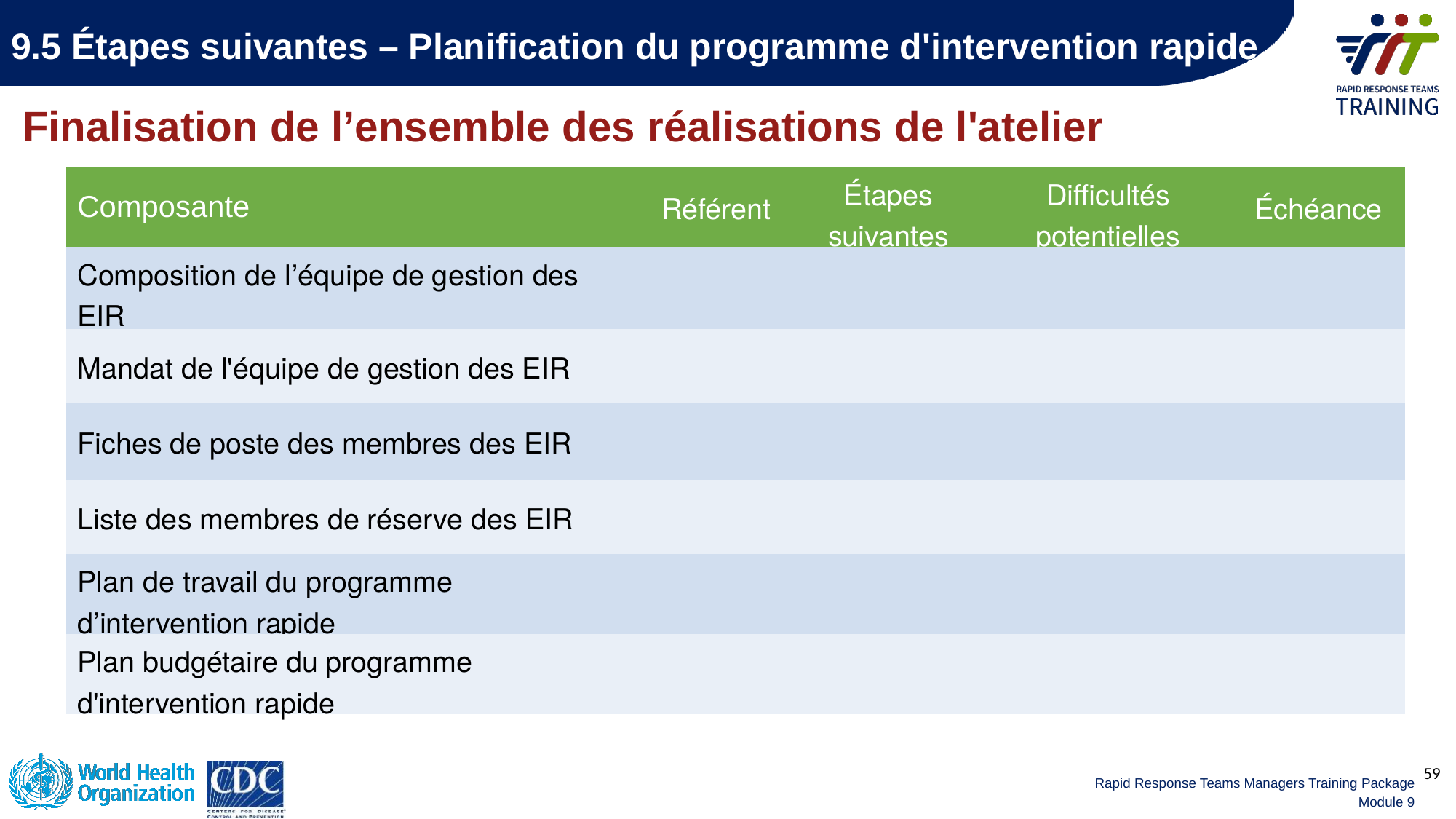

9.5 Étapes suivantes – Planification du programme d'intervention rapide
Finalisation de lʼensemble des réalisations de l'atelier

| Composante | Référent | Étapes suivantes | Difficultés potentielles | Échéance |
| --- | --- | --- | --- | --- |
| Composition de lʼéquipe de gestion des EIR |  |  |  |  |
| Mandat de l'équipe de gestion des EIR |  |  |  |  |
| Fiches de poste des membres des EIR |  |  |  |  |
| Liste des membres de réserve des EIR |  |  |  |  |
| Plan de travail du programme d’intervention rapide |  |  |  |  |
| Plan budgétaire du programme d'intervention rapide |  |  |  |  |
59